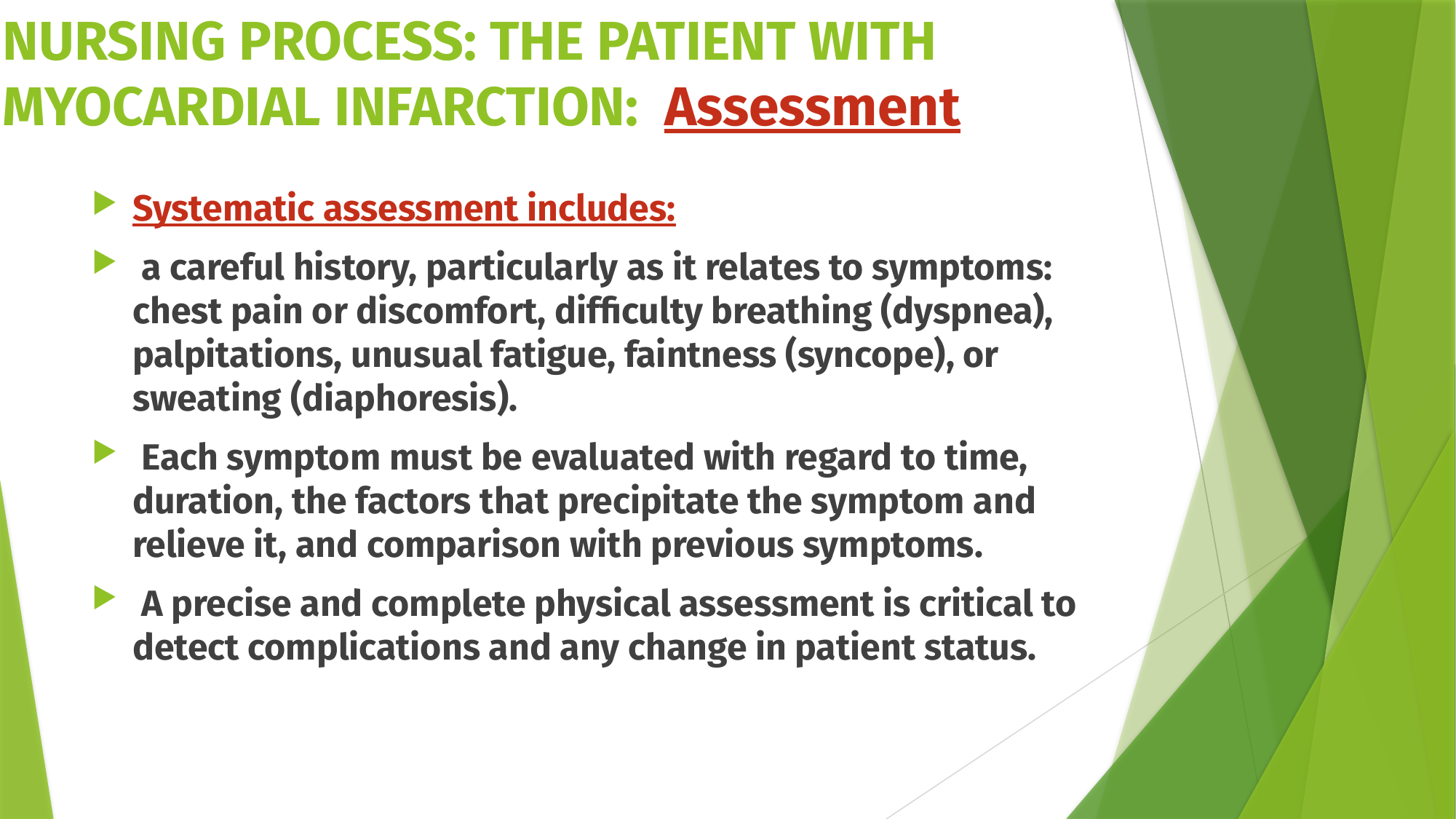

# NURSING PROCESS: THE PATIENT WITH MYOCARDIAL INFARCTION:  Assessment
Systematic assessment includes:
 a careful history, particularly as it relates to symptoms: chest pain or discomfort, difﬁculty breathing (dyspnea), palpitations, unusual fatigue, faintness (syncope), or sweating (diaphoresis).
 Each symptom must be evaluated with regard to time, duration, the factors that precipitate the symptom and relieve it, and comparison with previous symptoms.
 A precise and complete physical assessment is critical to detect complications and any change in patient status.